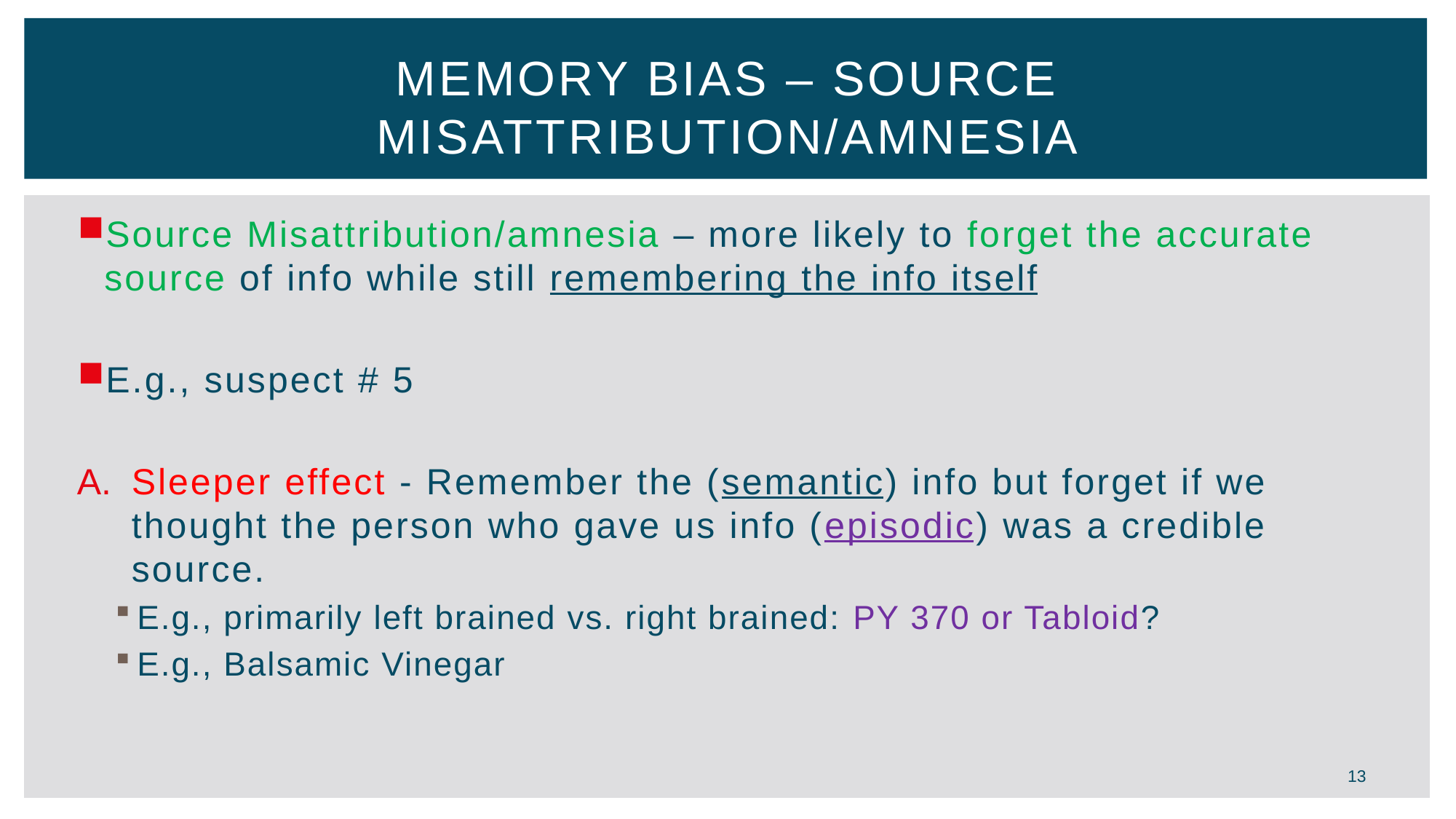

# Memory Bias – Source misattribution/Amnesia
Source Misattribution/amnesia – more likely to forget the accurate source of info while still remembering the info itself

E.g., suspect # 5

Sleeper effect - Remember the (semantic) info but forget if we thought the person who gave us info (episodic) was a credible source.
E.g., primarily left brained vs. right brained: PY 370 or Tabloid?
E.g., Balsamic Vinegar

13